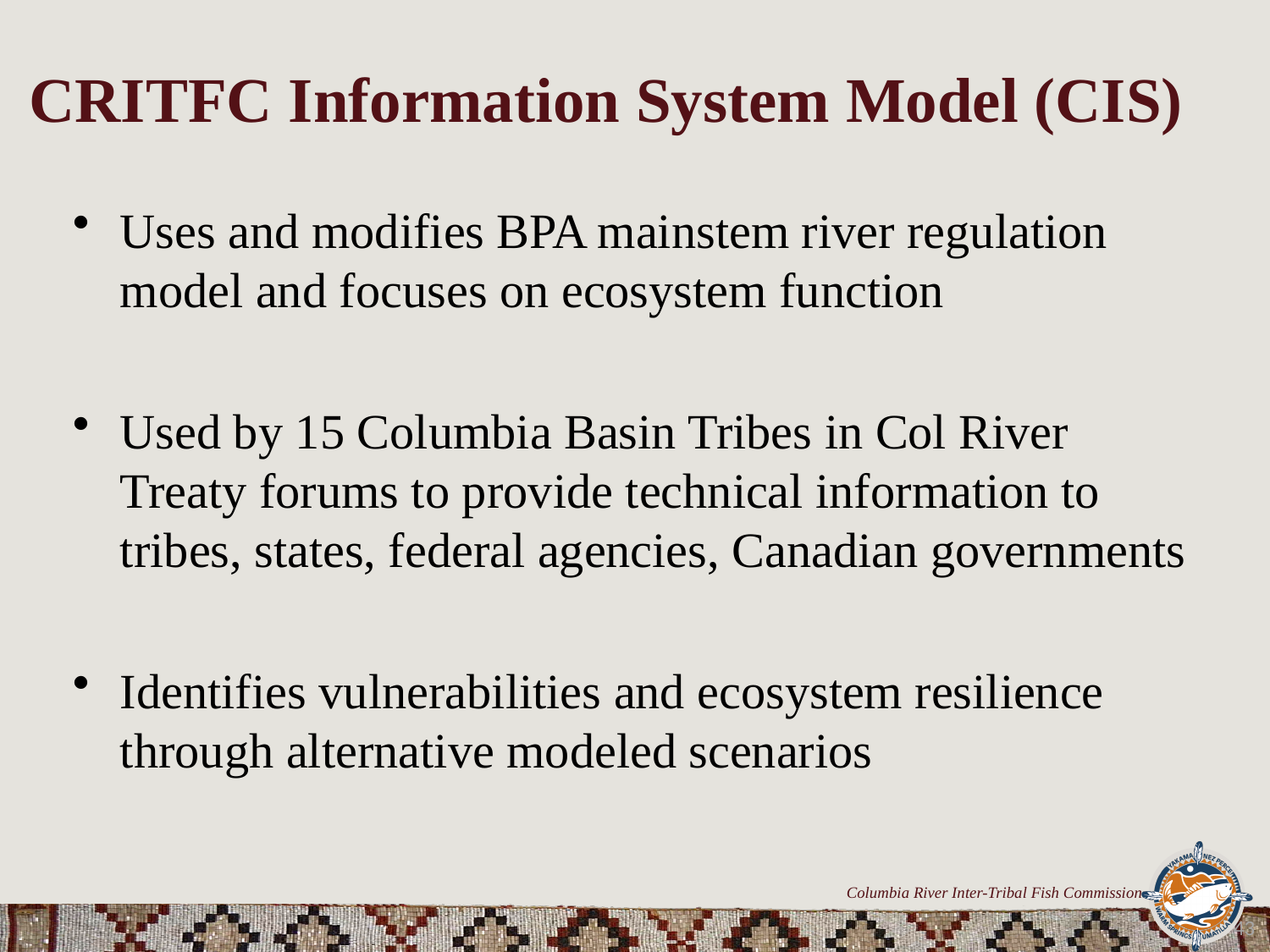

# CRITFC Information System Model (CIS)

Uses and modifies BPA mainstem river regulation model and focuses on ecosystem function

Used by 15 Columbia Basin Tribes in Col River Treaty forums to provide technical information to tribes, states, federal agencies, Canadian governments

Identifies vulnerabilities and ecosystem resilience through alternative modeled scenarios
43